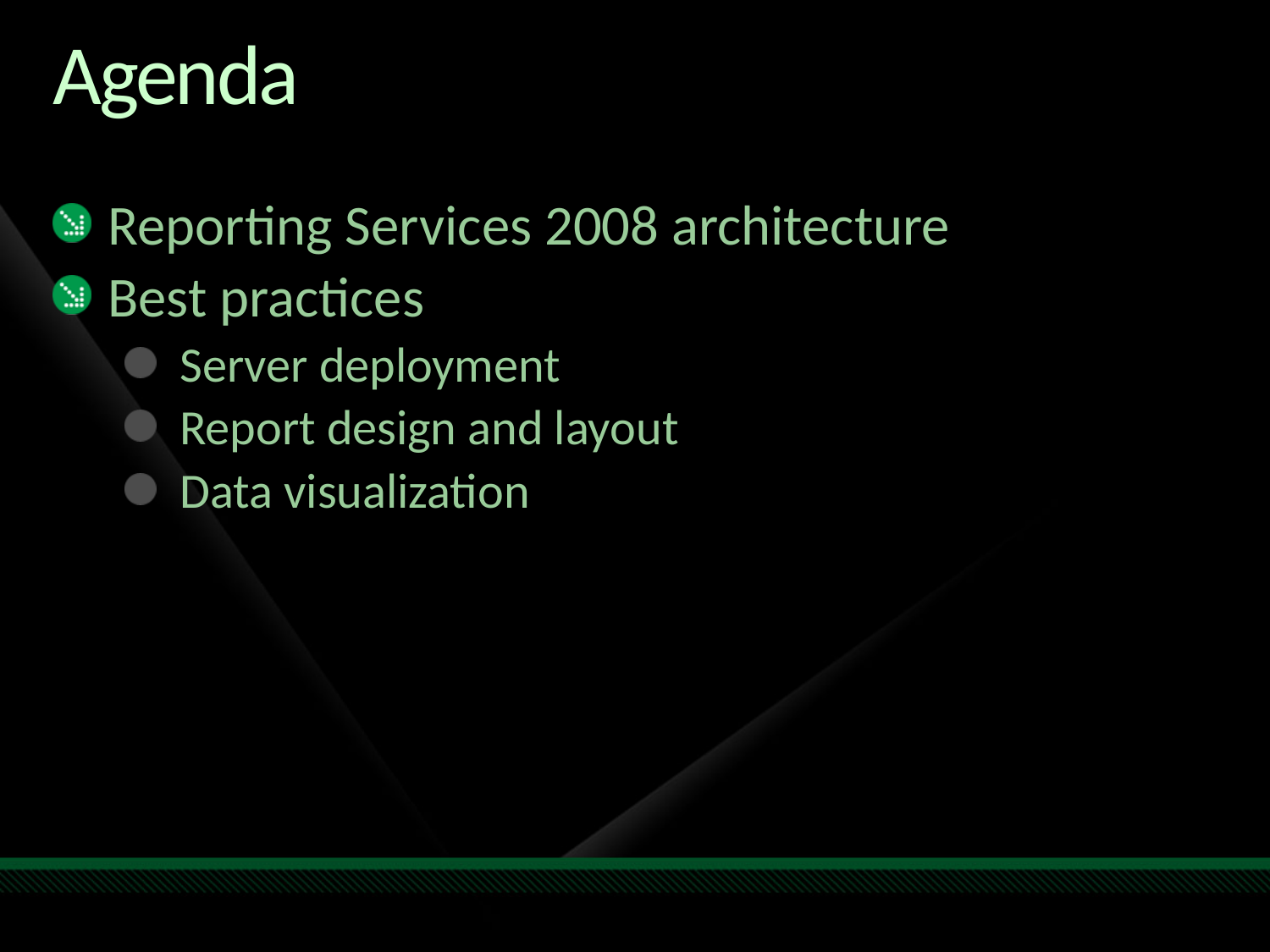

# Agenda
Reporting Services 2008 architecture
Best practices
Server deployment
Report design and layout
Data visualization